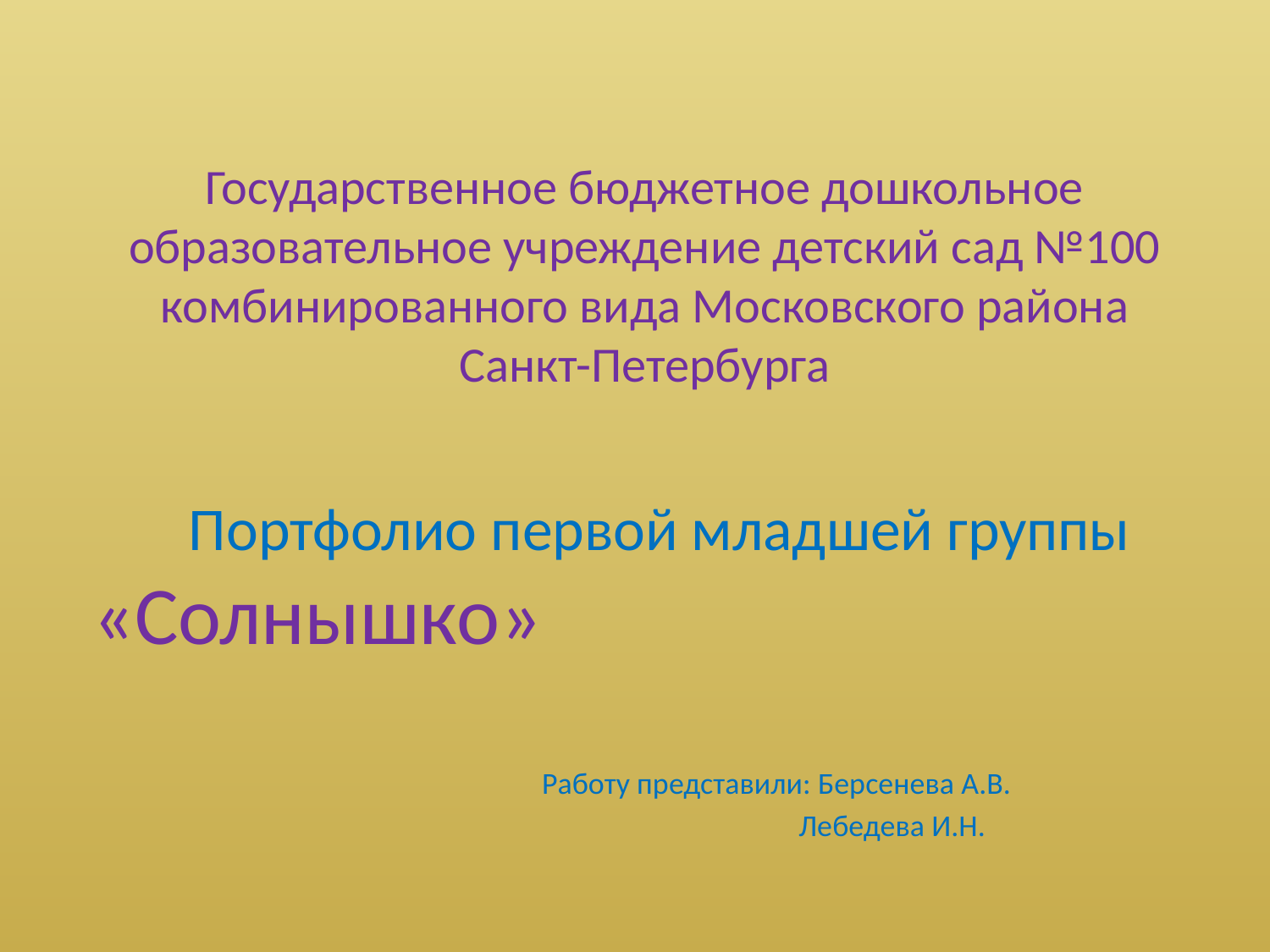

# Государственное бюджетное дошкольное образовательное учреждение детский сад №100 комбинированного вида Московского района Санкт-Петербурга
Портфолио первой младшей группы «Солнышко»                                                                                                                                                                			Работу представили: Берсенева А.В.                             	                                                                       Лебедева И.Н.